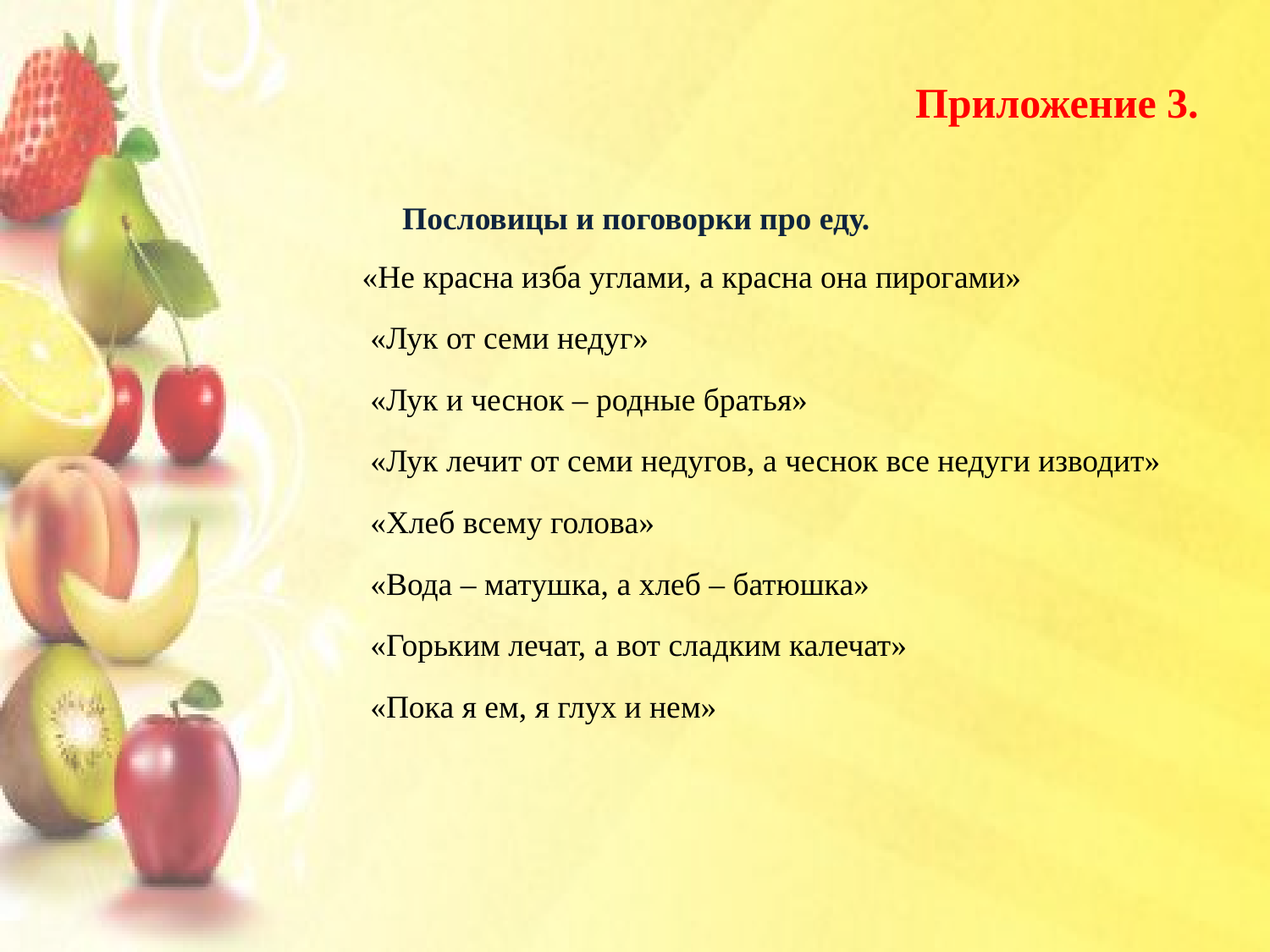

Приложение 3.

     Пословицы и поговорки про еду.
«Не красна изба углами, а красна она пирогами»
 «Лук от семи недуг»
 «Лук и чеснок – родные братья»
 «Лук лечит от семи недугов, а чеснок все недуги изводит»
 «Хлеб всему голова»
 «Вода – матушка, а хлеб – батюшка»
 «Горьким лечат, а вот сладким калечат»
 «Пока я ем, я глух и нем»